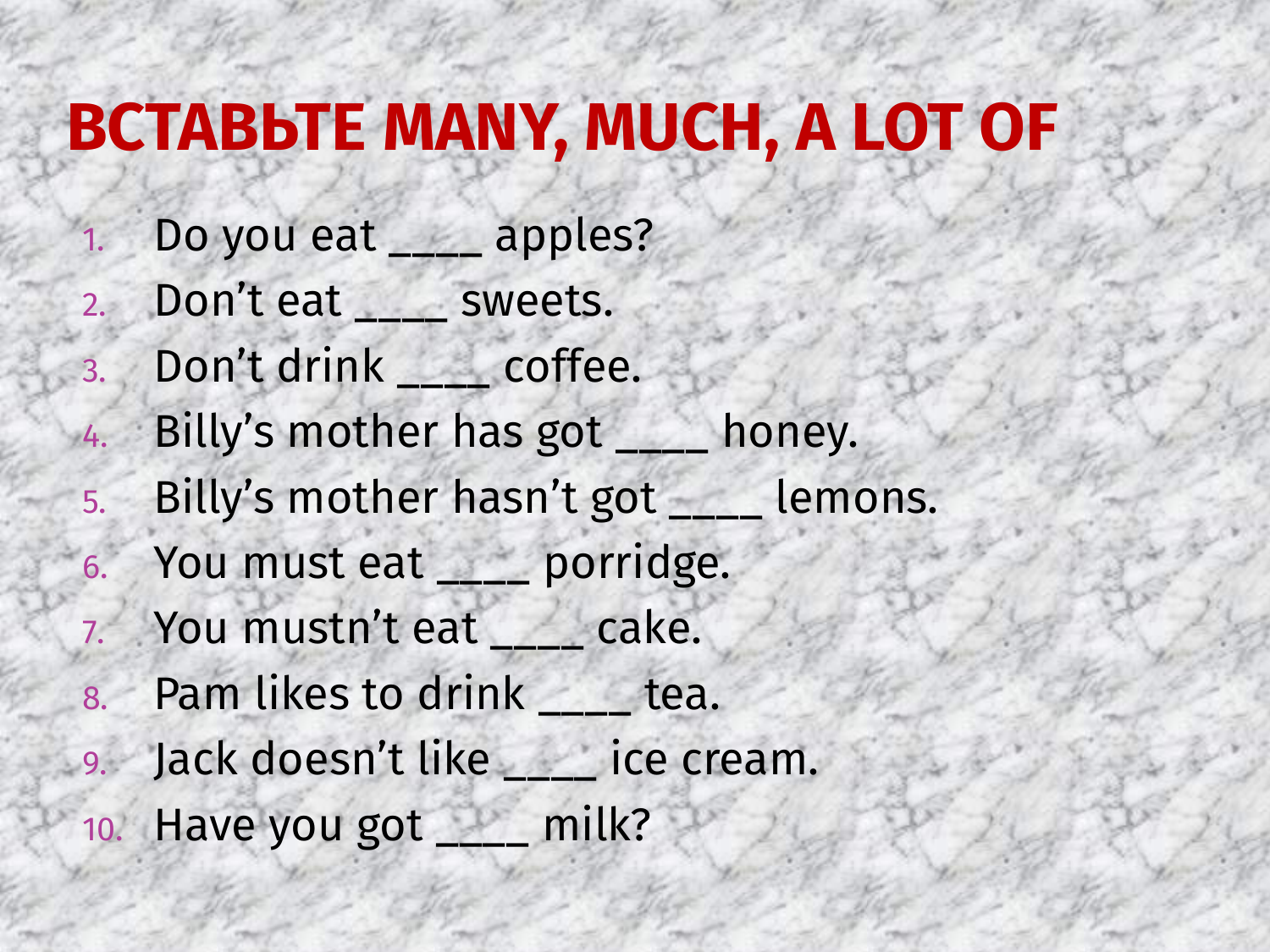

# Вставьте many, much, a lot of
Do you eat ____ apples?
Don’t eat ____ sweets.
Don’t drink ____ coffee.
Billy’s mother has got ____ honey.
Billy’s mother hasn’t got ____ lemons.
You must eat ____ porridge.
You mustn’t eat ____ cake.
Pam likes to drink ____ tea.
Jack doesn’t like ____ ice cream.
Have you got ____ milk?